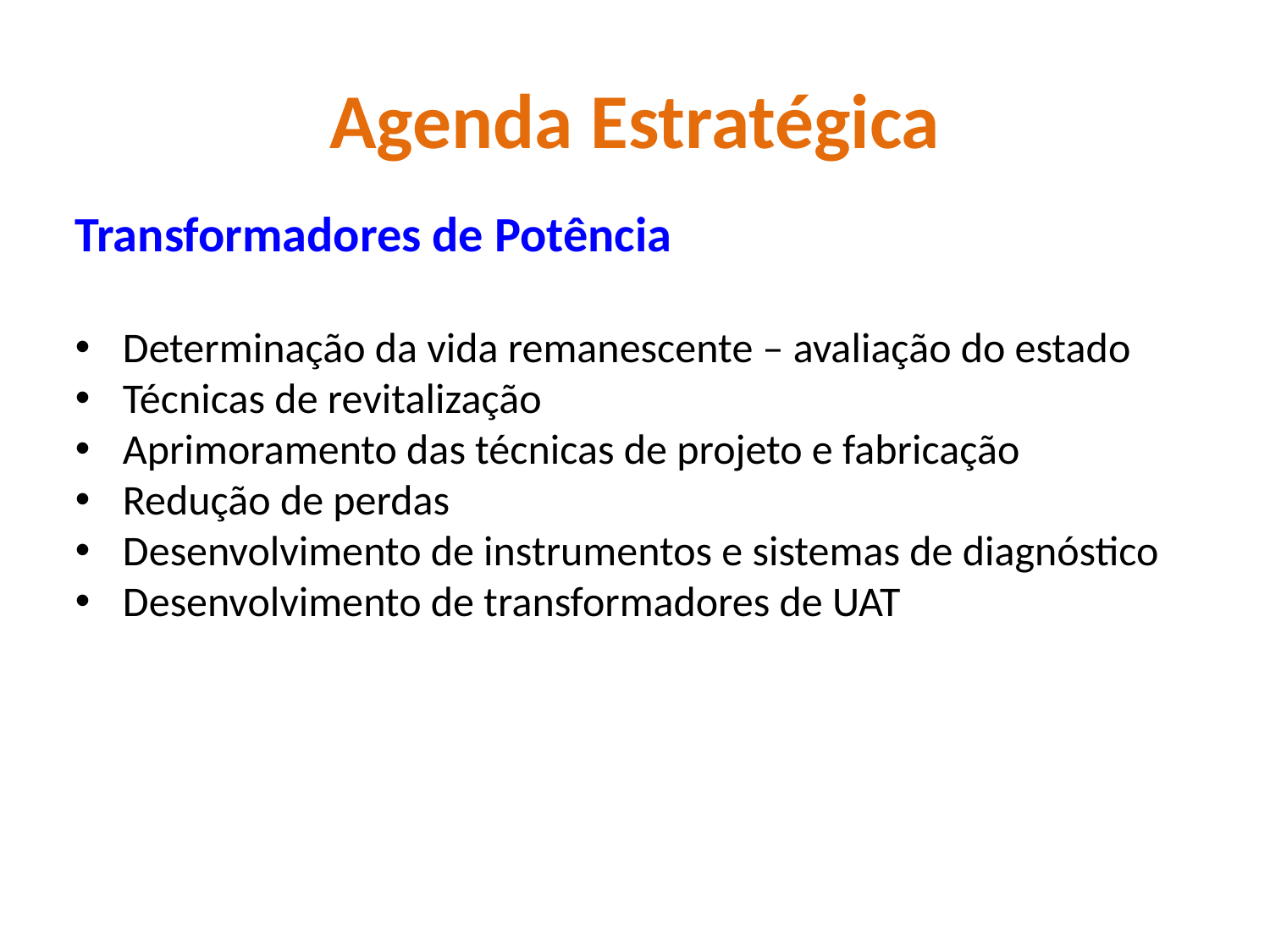

# Agenda Estratégica
Transformadores de Potência

Determinação da vida remanescente – avaliação do estado
Técnicas de revitalização
Aprimoramento das técnicas de projeto e fabricação
Redução de perdas
Desenvolvimento de instrumentos e sistemas de diagnóstico
Desenvolvimento de transformadores de UAT